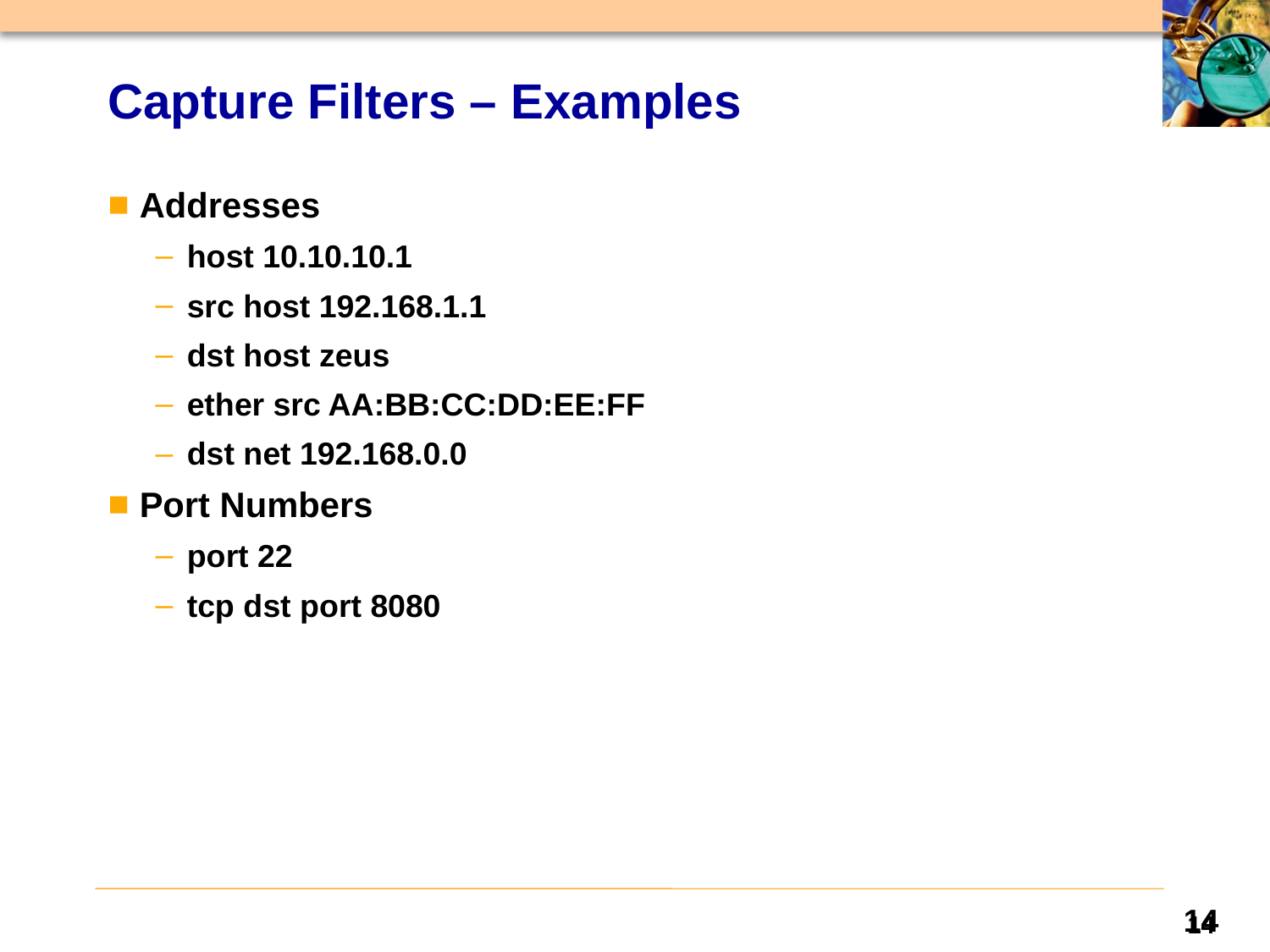

# Capture Filters – Examples
Addresses
host 10.10.10.1
src host 192.168.1.1
dst host zeus
ether src AA:BB:CC:DD:EE:FF
dst net 192.168.0.0
Port Numbers
port 22
tcp dst port 8080
14